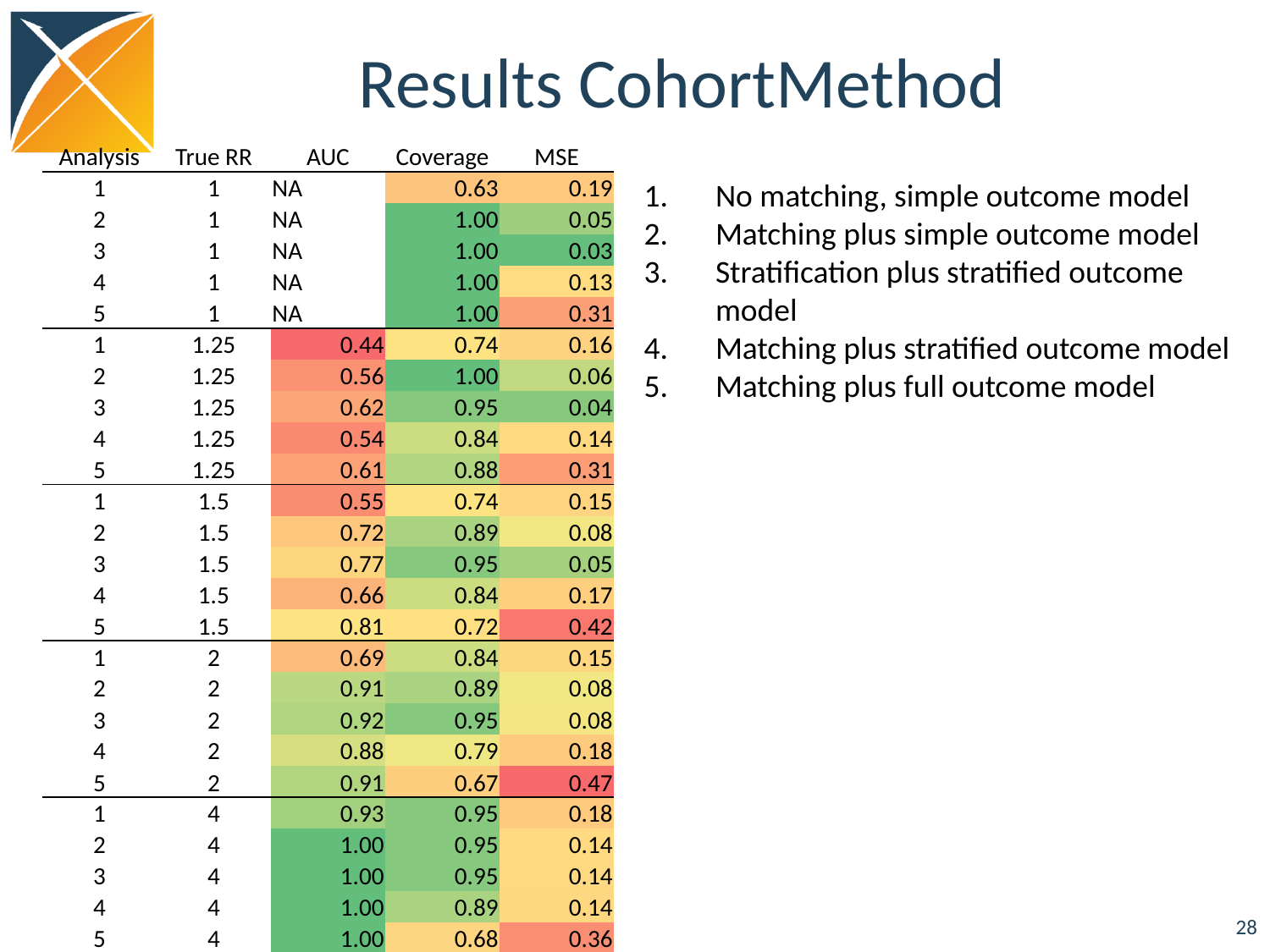

# Results CohortMethod
| Analysis | True RR | AUC | Coverage | MSE |
| --- | --- | --- | --- | --- |
| 1 | 1 | NA | 0.63 | 0.19 |
| 2 | 1 | NA | 1.00 | 0.05 |
| 3 | 1 | NA | 1.00 | 0.03 |
| 4 | 1 | NA | 1.00 | 0.13 |
| 5 | 1 | NA | 1.00 | 0.31 |
| 1 | 1.25 | 0.44 | 0.74 | 0.16 |
| 2 | 1.25 | 0.56 | 1.00 | 0.06 |
| 3 | 1.25 | 0.62 | 0.95 | 0.04 |
| 4 | 1.25 | 0.54 | 0.84 | 0.14 |
| 5 | 1.25 | 0.61 | 0.88 | 0.31 |
| 1 | 1.5 | 0.55 | 0.74 | 0.15 |
| 2 | 1.5 | 0.72 | 0.89 | 0.08 |
| 3 | 1.5 | 0.77 | 0.95 | 0.05 |
| 4 | 1.5 | 0.66 | 0.84 | 0.17 |
| 5 | 1.5 | 0.81 | 0.72 | 0.42 |
| 1 | 2 | 0.69 | 0.84 | 0.15 |
| 2 | 2 | 0.91 | 0.89 | 0.08 |
| 3 | 2 | 0.92 | 0.95 | 0.08 |
| 4 | 2 | 0.88 | 0.79 | 0.18 |
| 5 | 2 | 0.91 | 0.67 | 0.47 |
| 1 | 4 | 0.93 | 0.95 | 0.18 |
| 2 | 4 | 1.00 | 0.95 | 0.14 |
| 3 | 4 | 1.00 | 0.95 | 0.14 |
| 4 | 4 | 1.00 | 0.89 | 0.14 |
| 5 | 4 | 1.00 | 0.68 | 0.36 |
No matching, simple outcome model
Matching plus simple outcome model
Stratification plus stratified outcome model
Matching plus stratified outcome model
Matching plus full outcome model

28